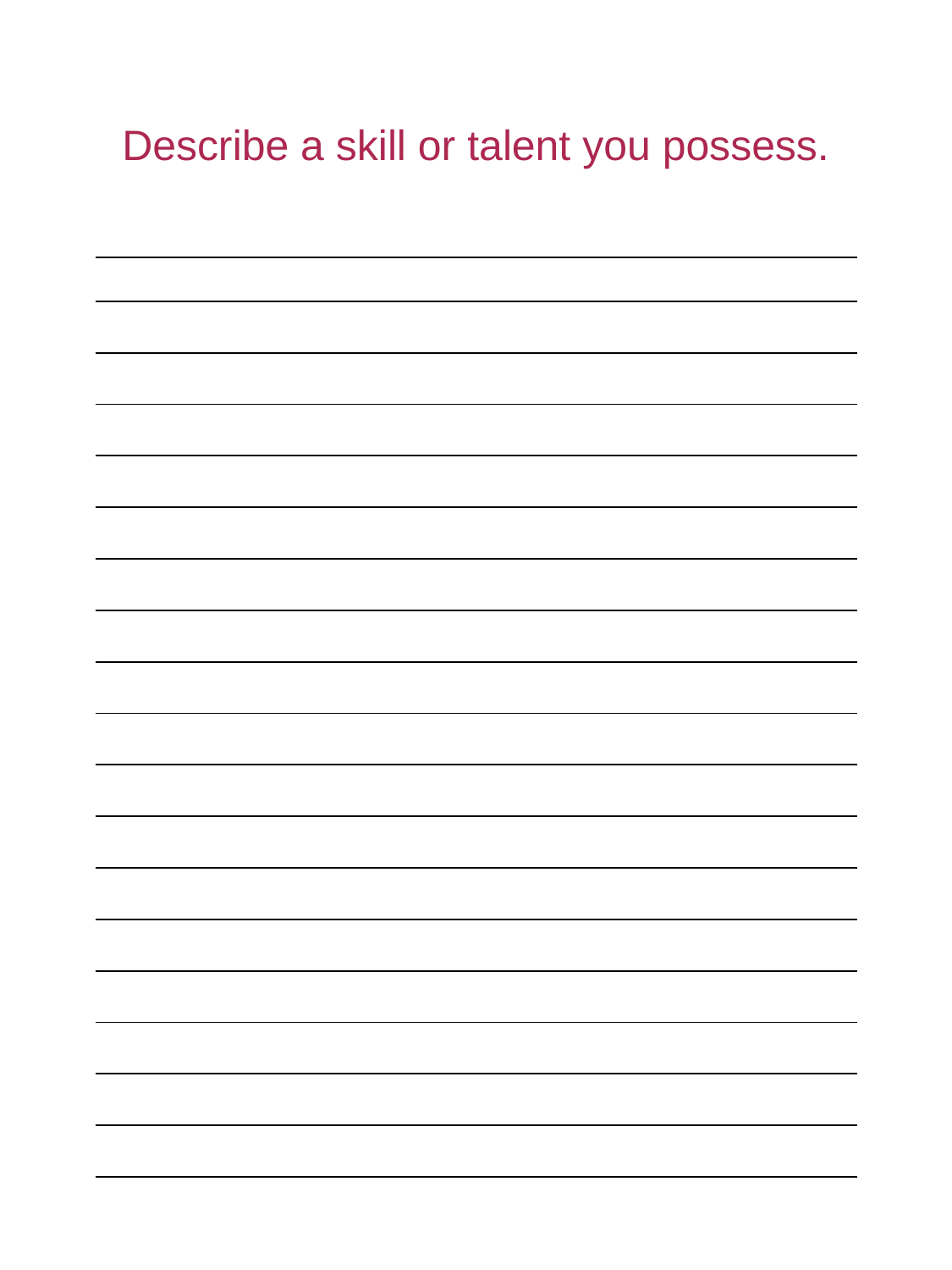

Describe a skill or talent you possess.
|  |
| --- |
|  |
|  |
|  |
|  |
|  |
|  |
|  |
|  |
|  |
|  |
|  |
|  |
|  |
|  |
|  |
|  |
|  |